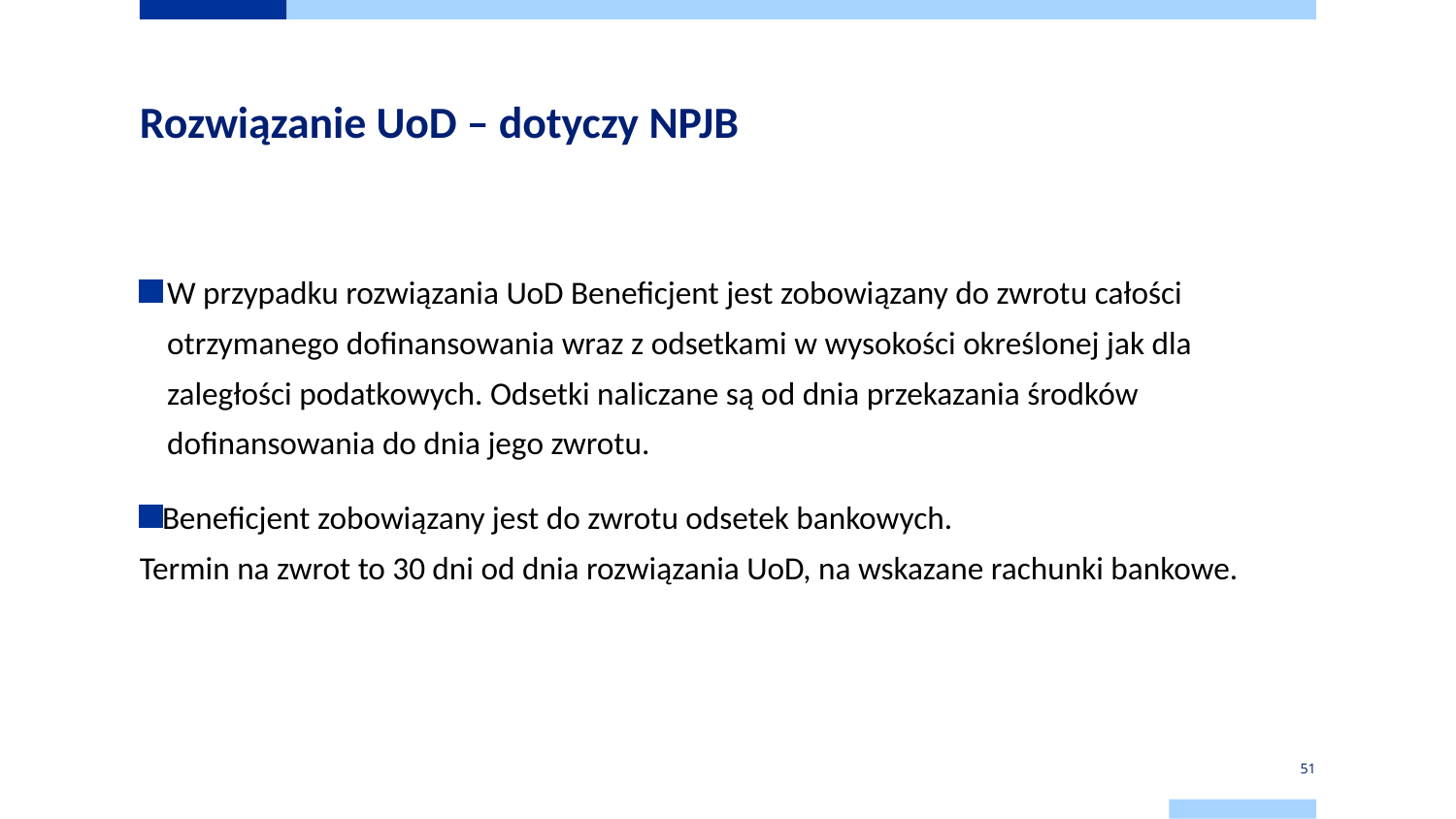

# Rozwiązanie UoD – dotyczy NPJB
W przypadku rozwiązania UoD Beneficjent jest zobowiązany do zwrotu całości otrzymanego dofinansowania wraz z odsetkami w wysokości określonej jak dla zaległości podatkowych. Odsetki naliczane są od dnia przekazania środków dofinansowania do dnia jego zwrotu.
Beneficjent zobowiązany jest do zwrotu odsetek bankowych.
Termin na zwrot to 30 dni od dnia rozwiązania UoD, na wskazane rachunki bankowe.
51